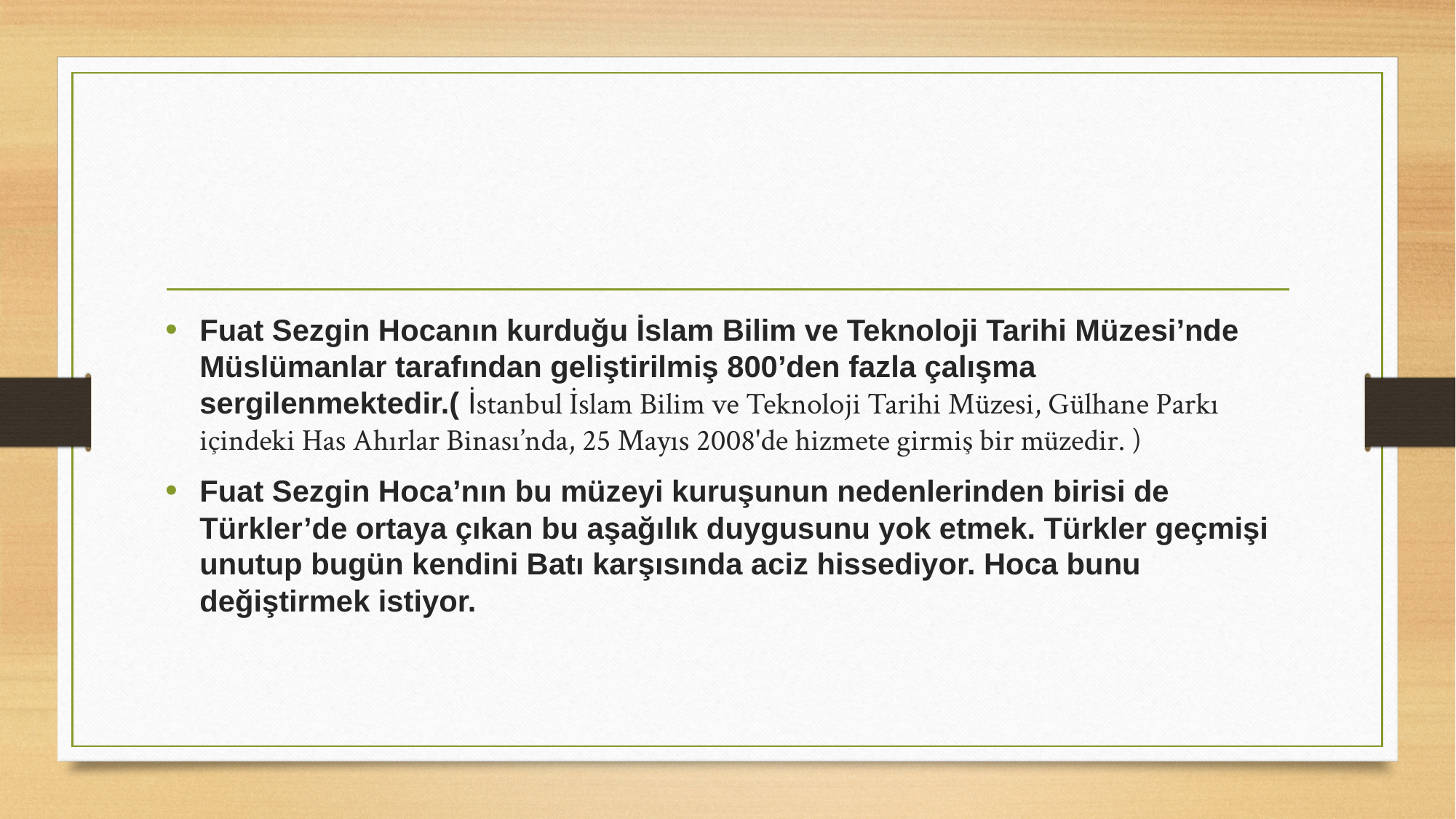

#
Fuat Sezgin Hocanın kurduğu İslam Bilim ve Teknoloji Tarihi Müzesi’nde Müslümanlar tarafından geliştirilmiş 800’den fazla çalışma sergilenmektedir.( İstanbul İslam Bilim ve Teknoloji Tarihi Müzesi, Gülhane Parkı içindeki Has Ahırlar Binası’nda, 25 Mayıs 2008'de hizmete girmiş bir müzedir. )
Fuat Sezgin Hoca’nın bu müzeyi kuruşunun nedenlerinden birisi de Türkler’de ortaya çıkan bu aşağılık duygusunu yok etmek. Türkler geçmişi unutup bugün kendini Batı karşısında aciz hissediyor. Hoca bunu değiştirmek istiyor.